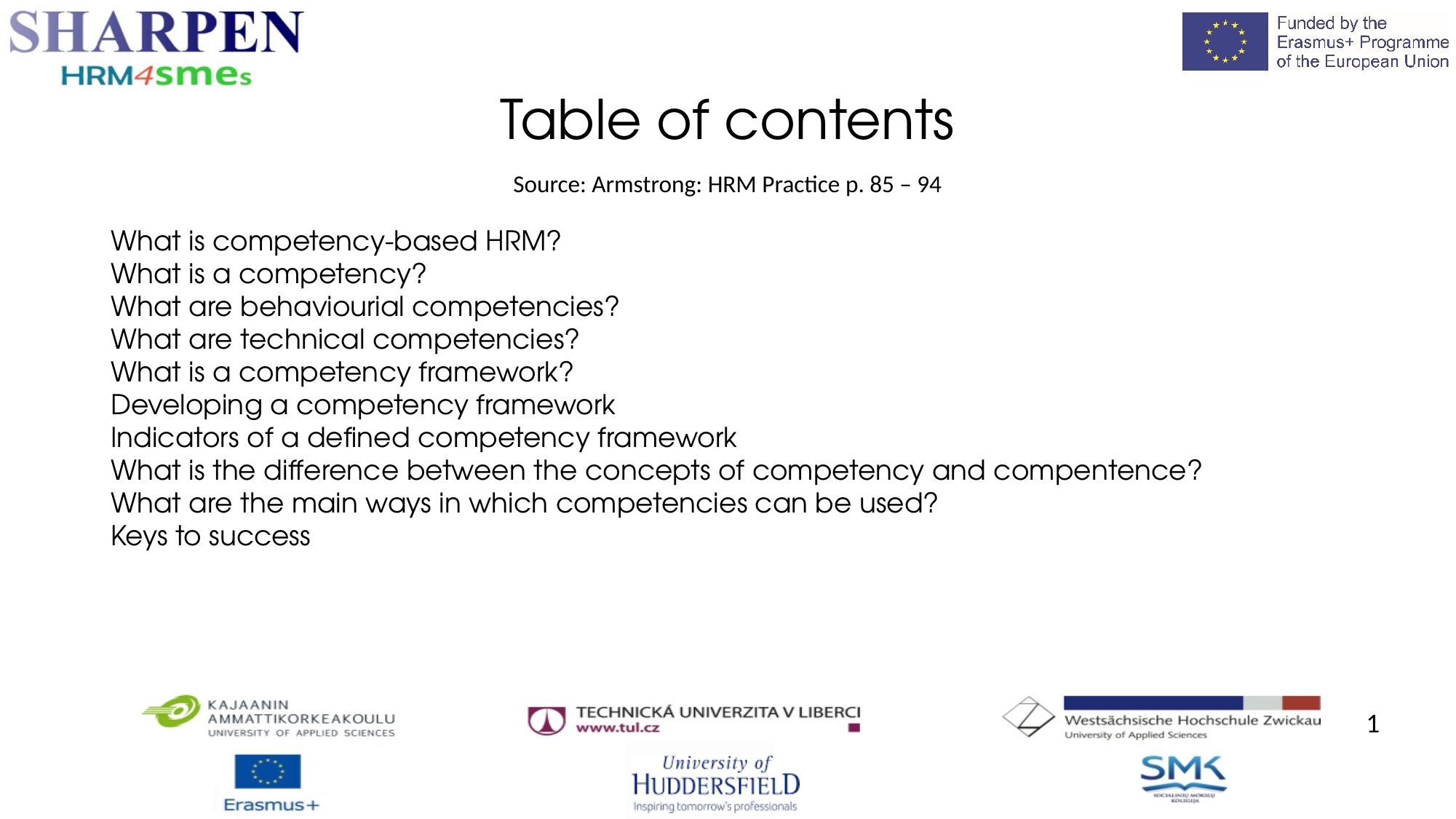

Table of contents
Source: Armstrong: HRM Practice p. 85 – 94
What is competency-based HRM?
What is a competency?
What are behaviourial competencies?
What are technical competencies?
What is a competency framework?
Developing a competency framework
Indicators of a defined competency framework
What is the difference between the concepts of competency and compentence?
What are the main ways in which competencies can be used?
Keys to success

1